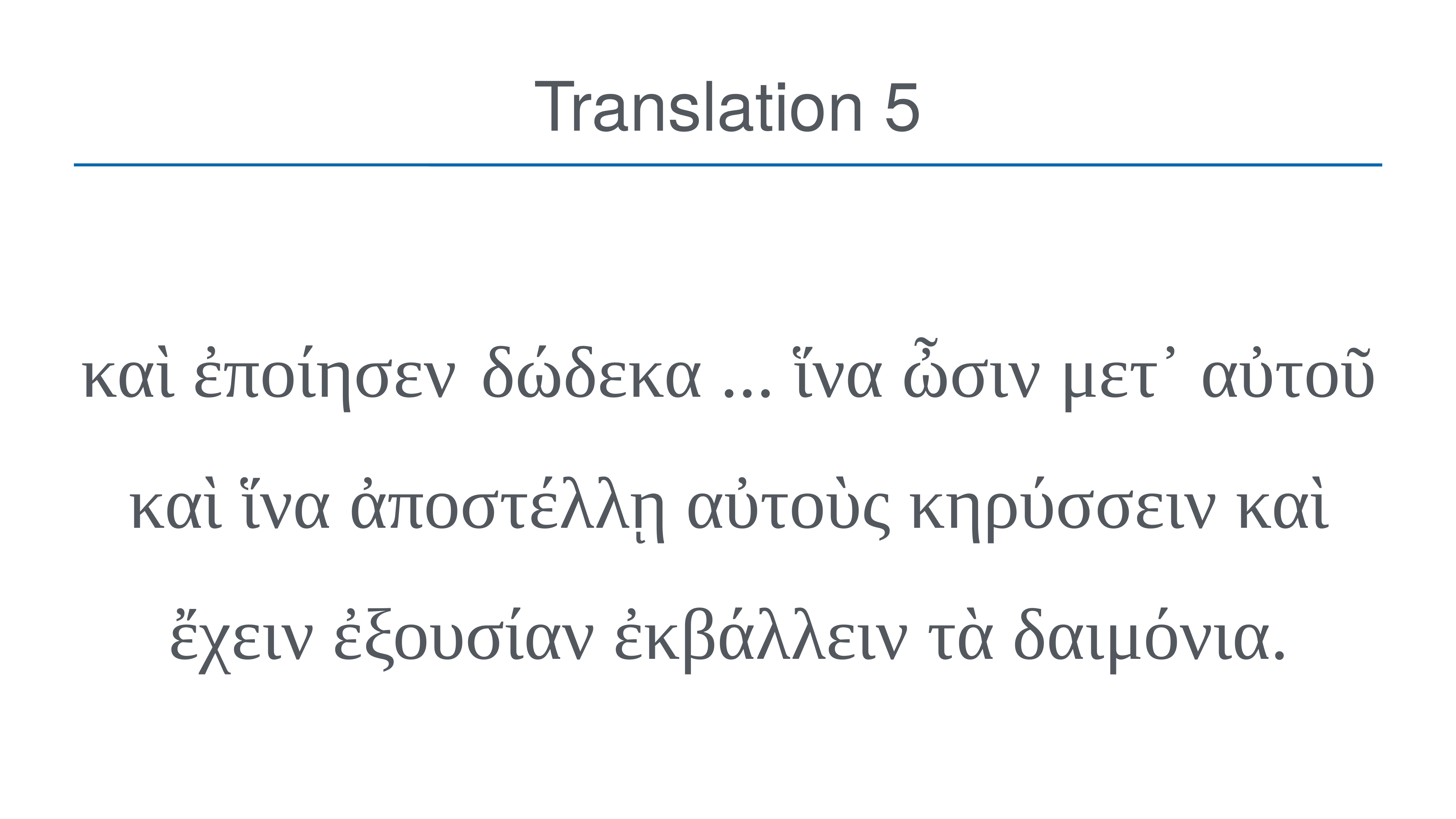

# Translation 5
καὶ ἐποίησεν  δώδεκα ... ἵνα ὦσιν μετ᾽ αὐτοῦ καὶ ἵνα ἀποστέλλῃ αὐτοὺς κηρύσσειν καὶ ἔχειν ἐξουσίαν ἐκβάλλειν τὰ δαιμόνια.